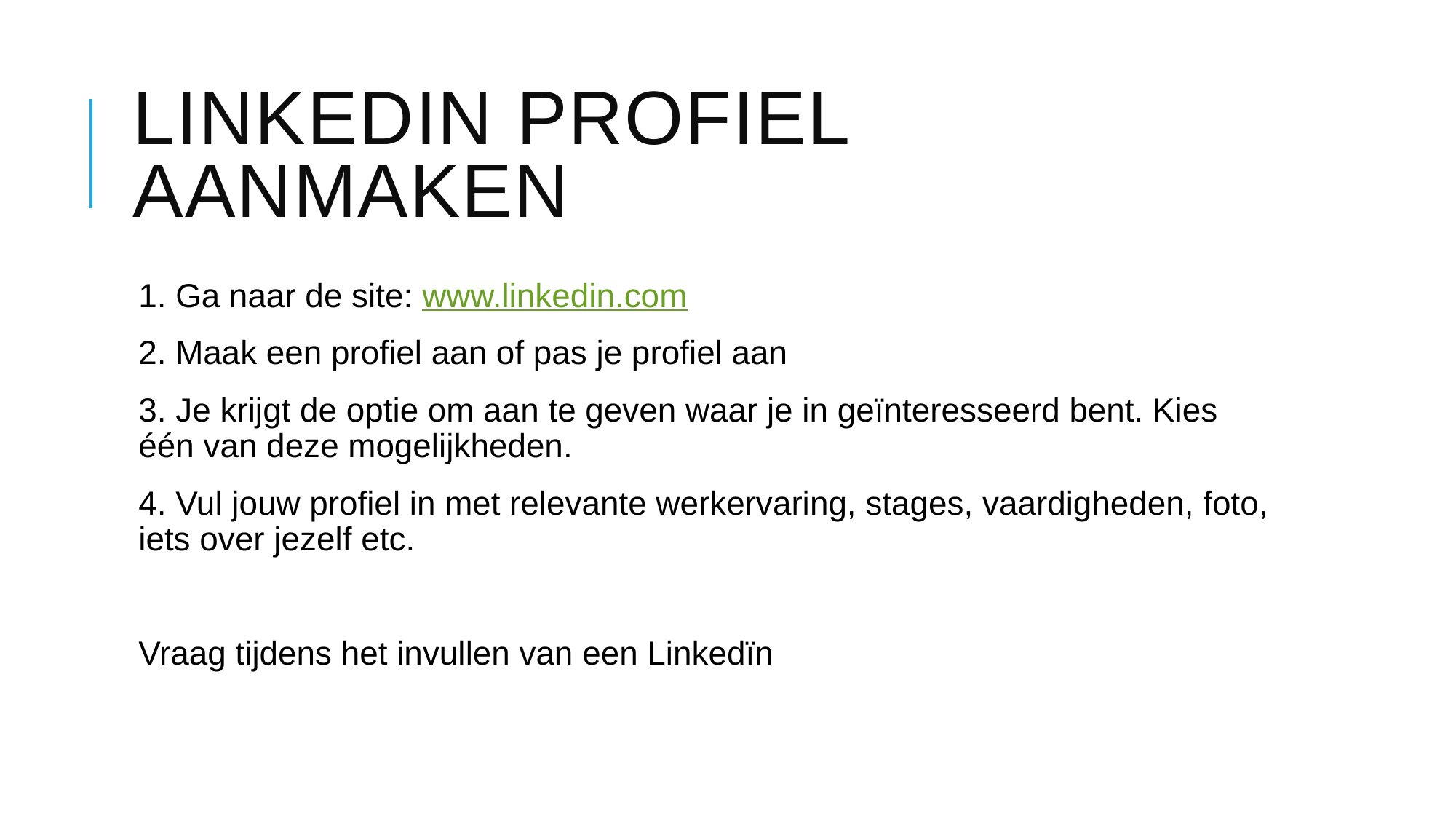

# Linkedin profiel aanmaken
1. Ga naar de site: www.linkedin.com
2. Maak een profiel aan of pas je profiel aan
3. Je krijgt de optie om aan te geven waar je in geïnteresseerd bent. Kies één van deze mogelijkheden.
4. Vul jouw profiel in met relevante werkervaring, stages, vaardigheden, foto, iets over jezelf etc.

Vraag tijdens het invullen van een Linkedïn